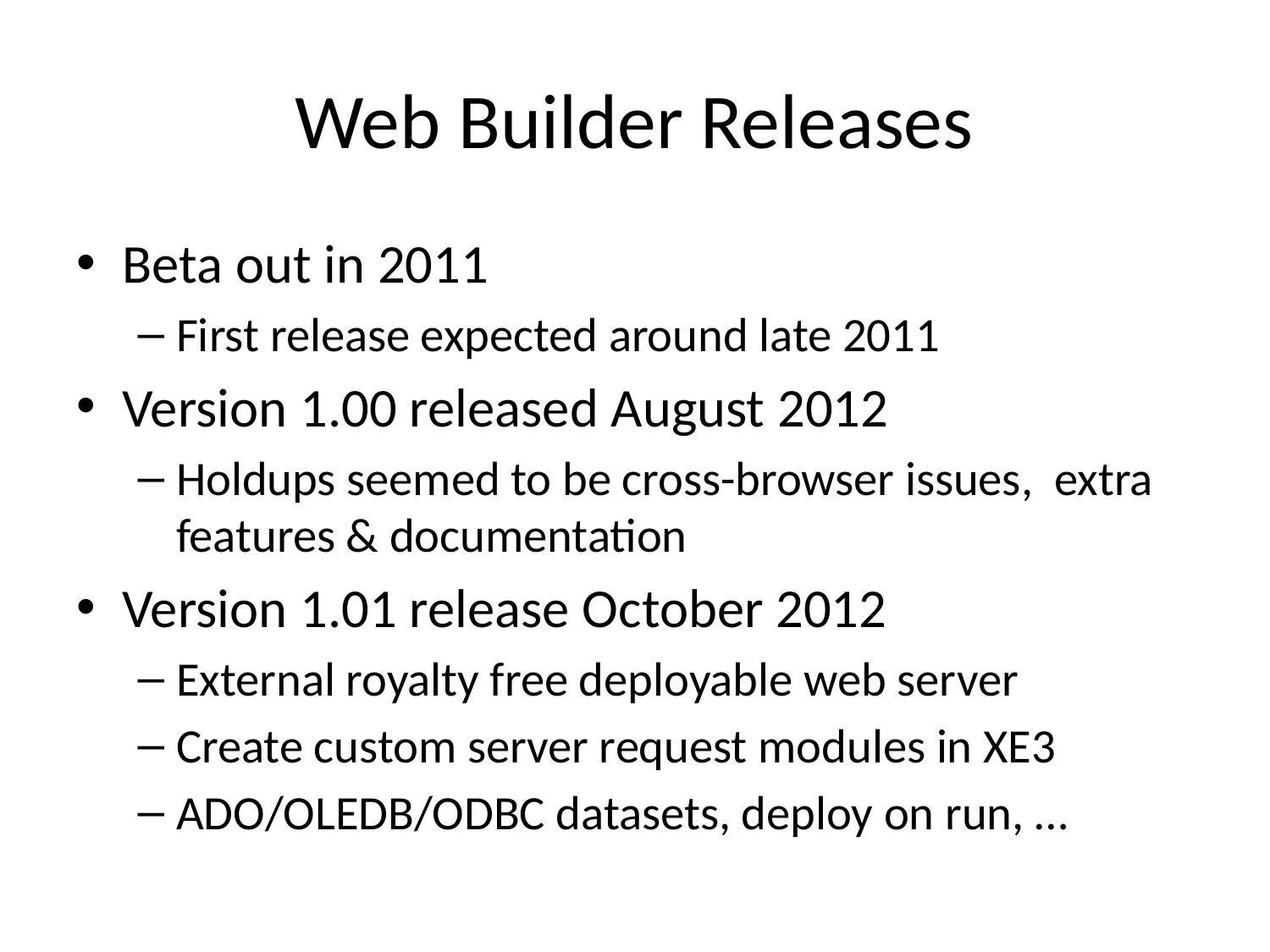

# Web Builder Releases
Beta out in 2011
First release expected around late 2011
Version 1.00 released August 2012
Holdups seemed to be cross-browser issues,  extra features & documentation
Version 1.01 release October 2012
External royalty free deployable web server
Create custom server request modules in XE3
ADO/OLEDB/ODBC datasets, deploy on run, …